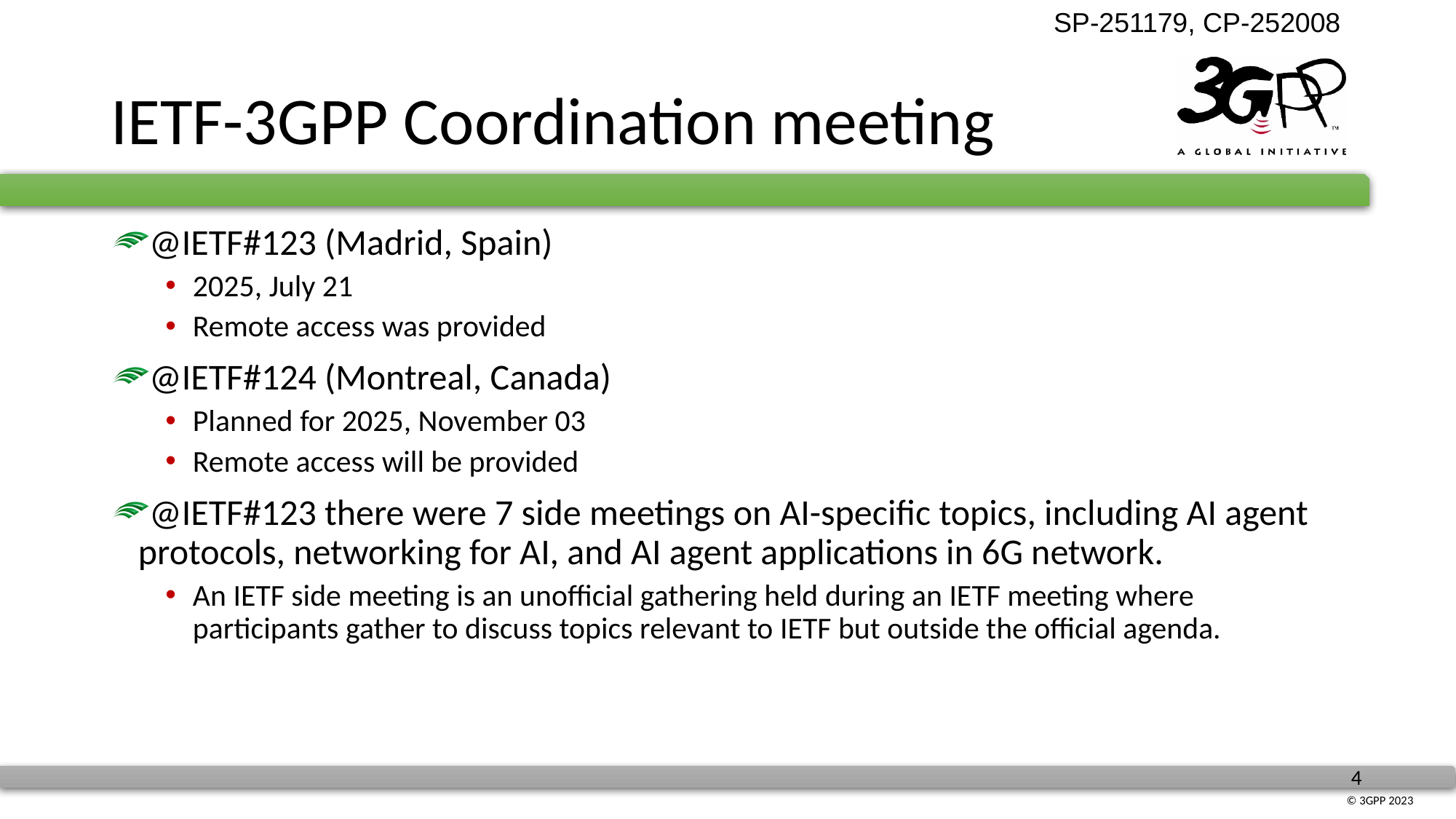

# IETF-3GPP Coordination meeting
@IETF#123 (Madrid, Spain)
2025, July 21
Remote access was provided
@IETF#124 (Montreal, Canada)
Planned for 2025, November 03
Remote access will be provided
@IETF#123 there were 7 side meetings on AI-specific topics, including AI agent protocols, networking for AI, and AI agent applications in 6G network.
An IETF side meeting is an unofficial gathering held during an IETF meeting where participants gather to discuss topics relevant to IETF but outside the official agenda.